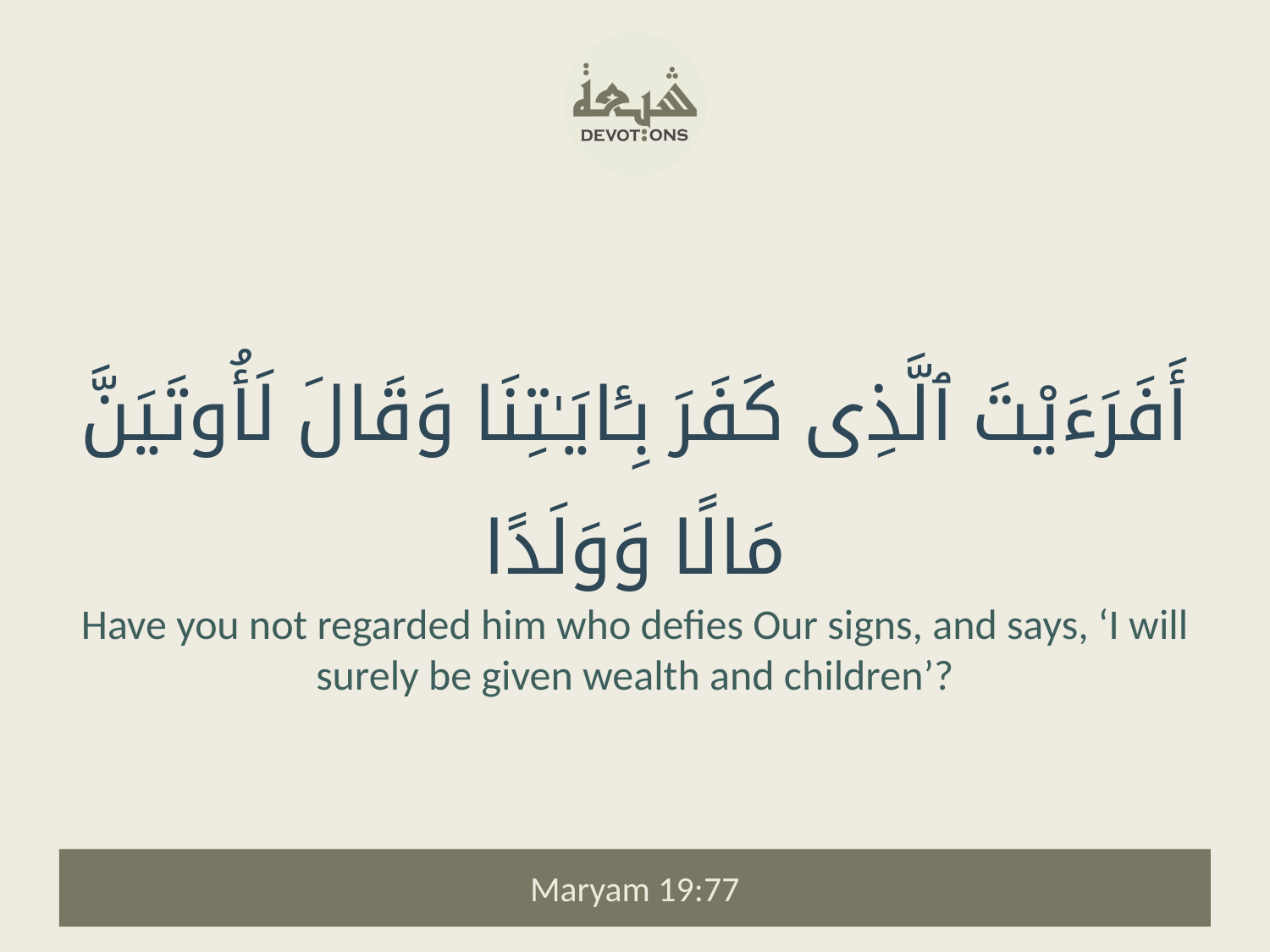

أَفَرَءَيْتَ ٱلَّذِى كَفَرَ بِـَٔايَـٰتِنَا وَقَالَ لَأُوتَيَنَّ مَالًا وَوَلَدًا
Have you not regarded him who defies Our signs, and says, ‘I will surely be given wealth and children’?
Maryam 19:77